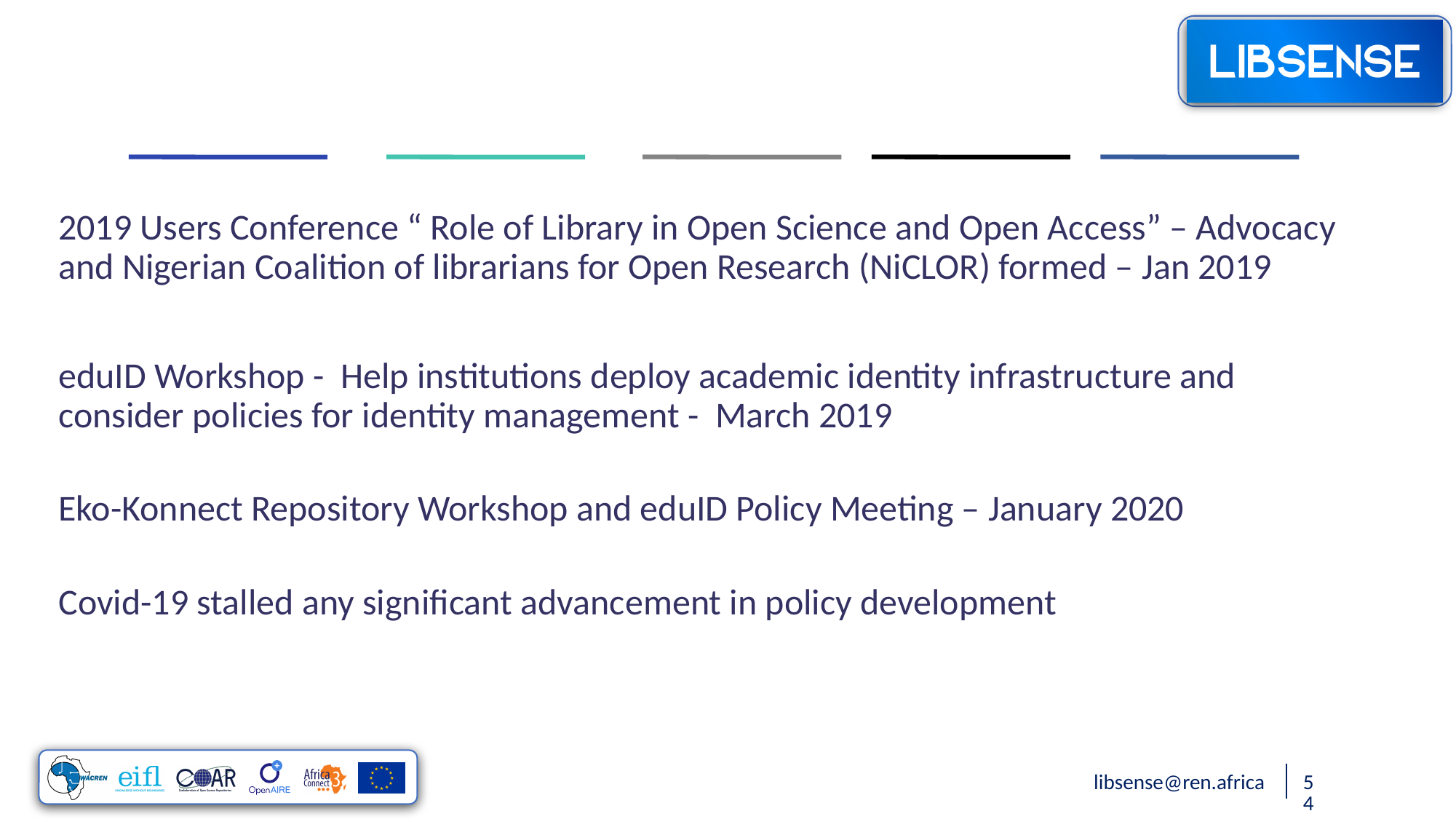

2019 Users Conference “ Role of Library in Open Science and Open Access” – Advocacy and Nigerian Coalition of librarians for Open Research (NiCLOR) formed – Jan 2019

eduID Workshop -  Help institutions deploy academic identity infrastructure and consider policies for identity management -  March 2019
Eko-Konnect Repository Workshop and eduID Policy Meeting – January 2020
Covid-19 stalled any significant advancement in policy development
libsense@ren.africa
54